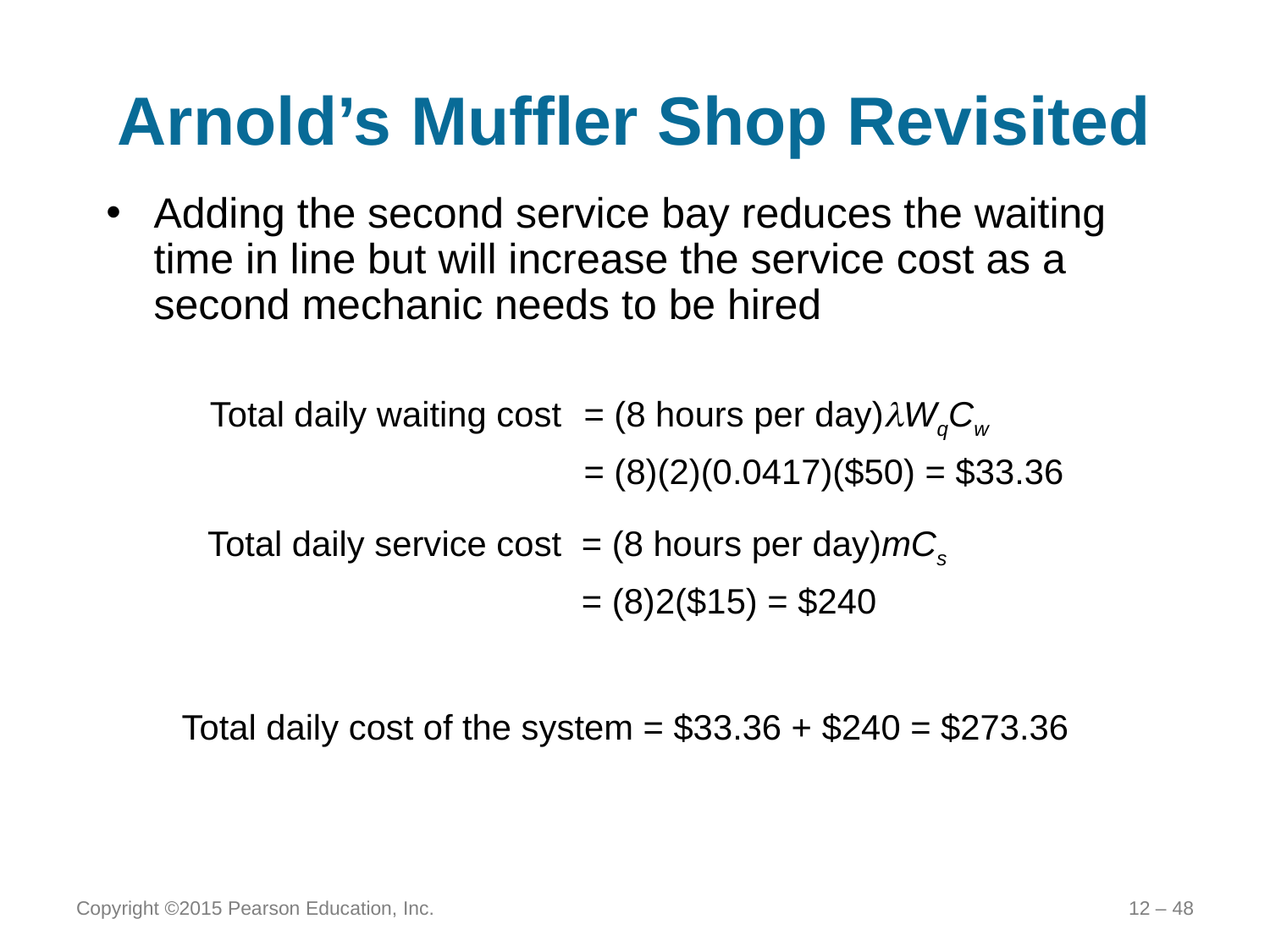

# Arnold’s Muffler Shop Revisited
Adding the second service bay reduces the waiting time in line but will increase the service cost as a second mechanic needs to be hired
Total daily waiting cost	= (8 hours per day)λWqCw
	= (8)(2)(0.0417)($50) = $33.36
Total daily service cost	= (8 hours per day)mCs
	= (8)2($15) = $240
Total daily cost of the system = $33.36 + $240 = $273.36
Copyright ©2015 Pearson Education, Inc.
12 – 48